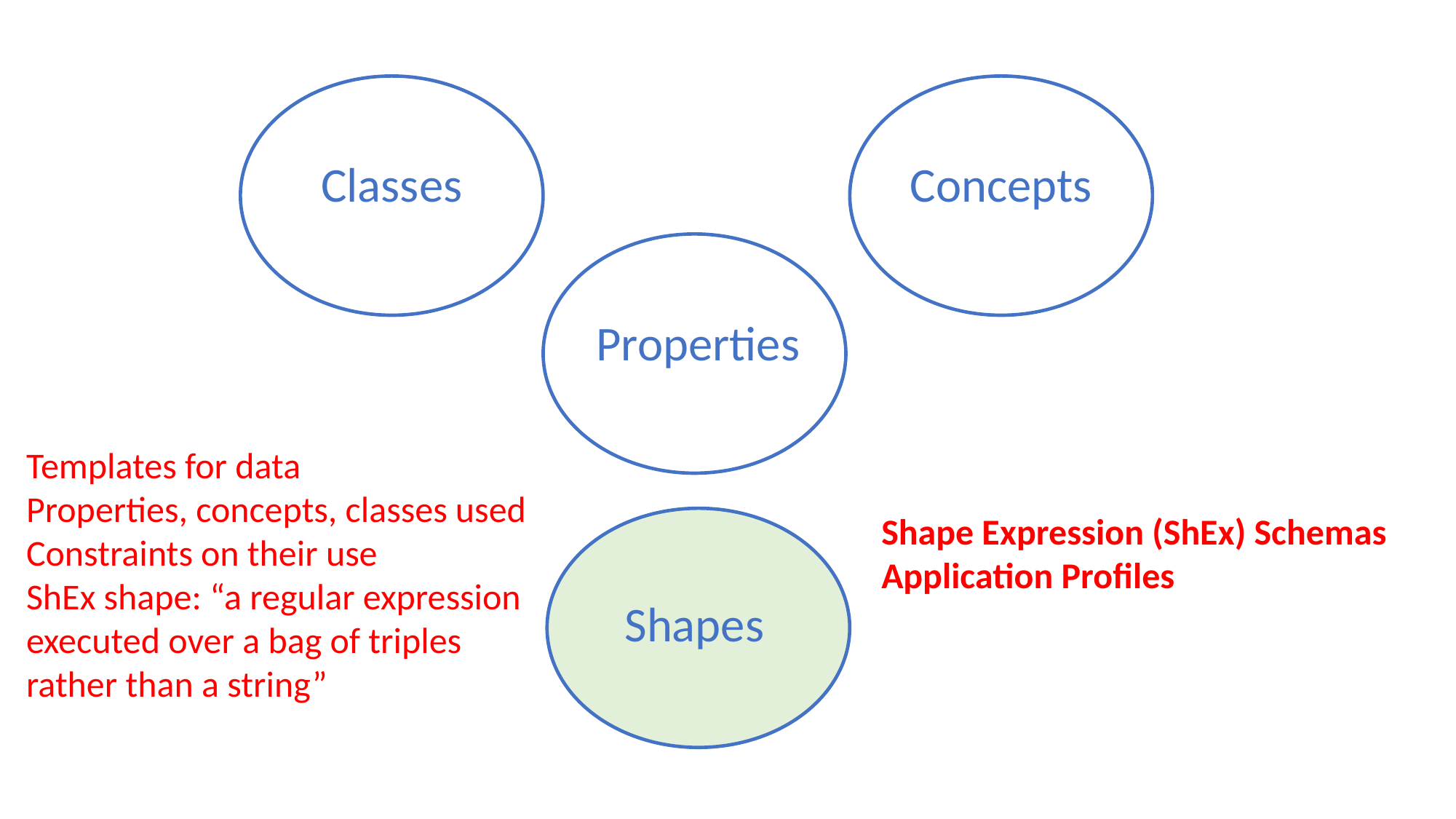

Concepts
Classes

Properties
Templates for data
Properties, concepts, classes used
Constraints on their use
ShEx shape: “a regular expression
executed over a bag of triples
rather than a string”
Shape Expression (ShEx) Schemas
Application Profiles

Shapes